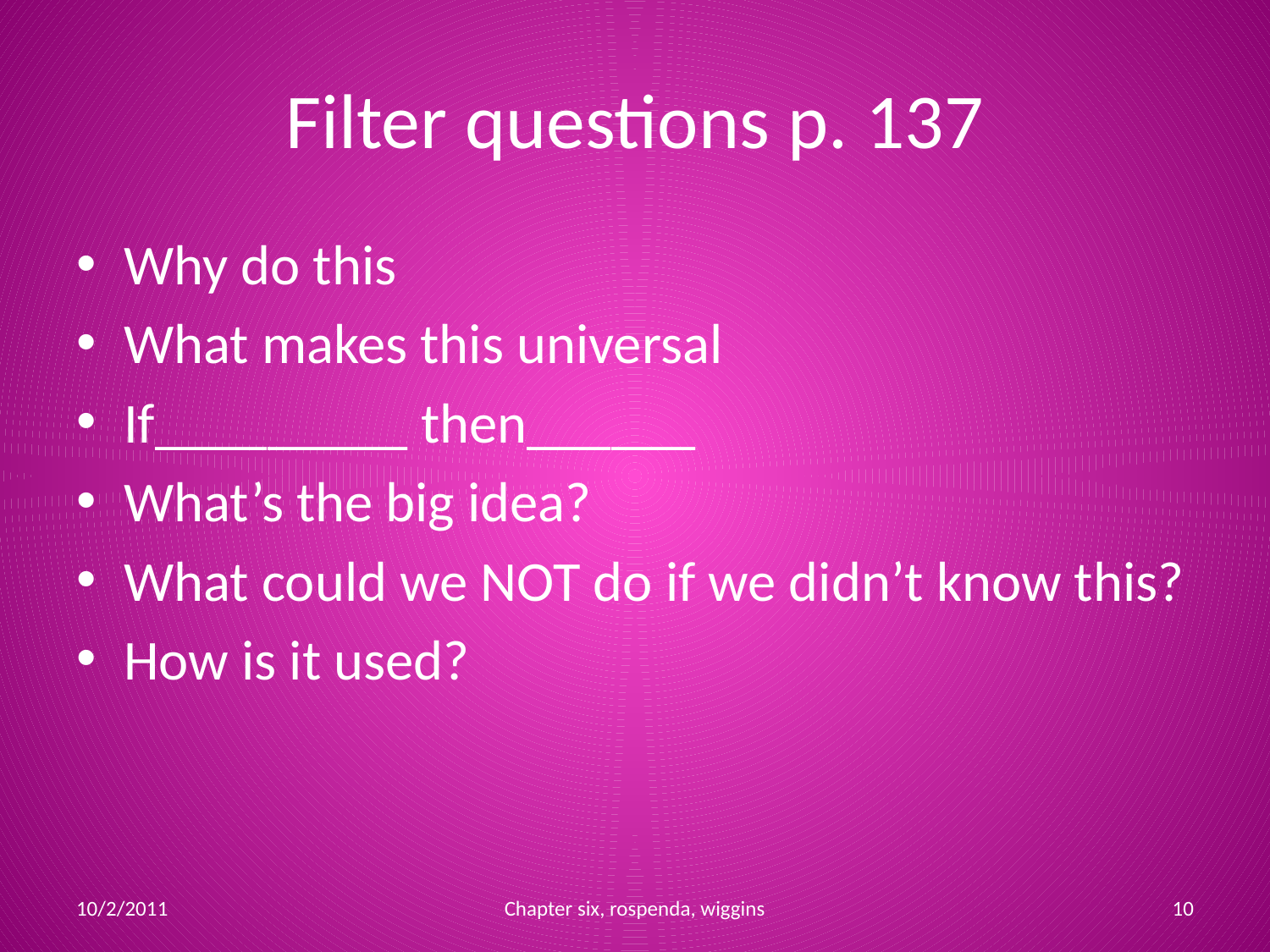

# Filter questions p. 137
Why do this
What makes this universal
If_________ then______
What’s the big idea?
What could we NOT do if we didn’t know this?
How is it used?

10/2/2011
Chapter six, rospenda, wiggins
10